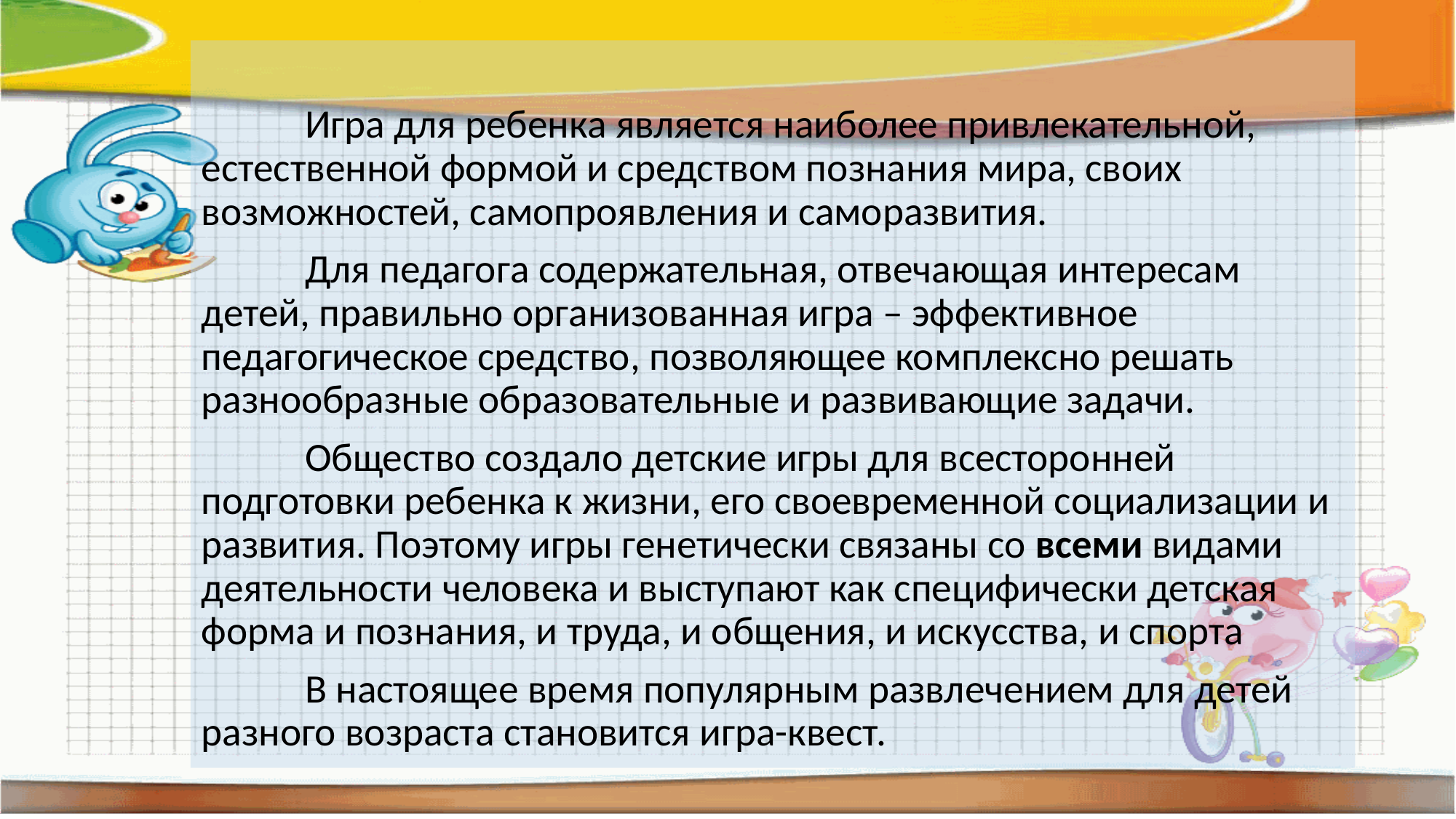

Игра для ребенка является наиболее привлекательной, естественной формой и средством познания мира, своих возможностей, самопроявления и саморазвития.
	Для педагога содержательная, отвечающая интересам детей, правильно организованная игра – эффективное педагогическое средство, позволяющее комплексно решать разнообразные образовательные и развивающие задачи.
	Общество создало детские игры для всесторонней подготовки ребенка к жизни, его своевременной социализации и развития. Поэтому игры генетически связаны со всеми видами деятельности человека и выступают как специфически детская форма и познания, и труда, и общения, и искусства, и спорта
	В настоящее время популярным развлечением для детей разного возраста становится игра-квест.